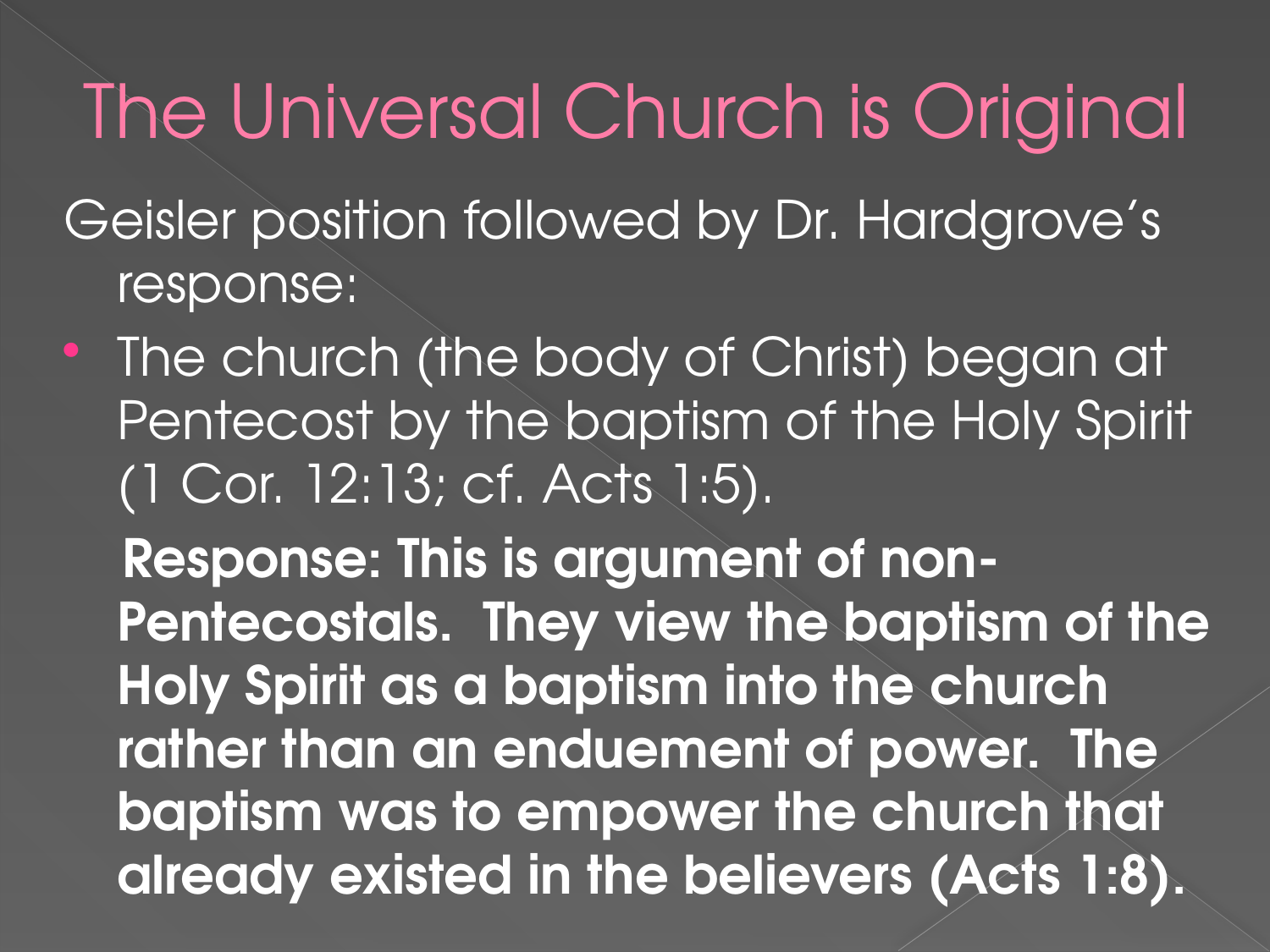

# The Universal Church is Original
Geisler position followed by Dr. Hardgrove’s response:
The church (the body of Christ) began at Pentecost by the baptism of the Holy Spirit (1 Cor. 12:13; cf. Acts 1:5).
    Response: This is argument of non-Pentecostals.  They view the baptism of the Holy Spirit as a baptism into the church rather than an enduement of power.  The baptism was to empower the church that already existed in the believers (Acts 1:8).